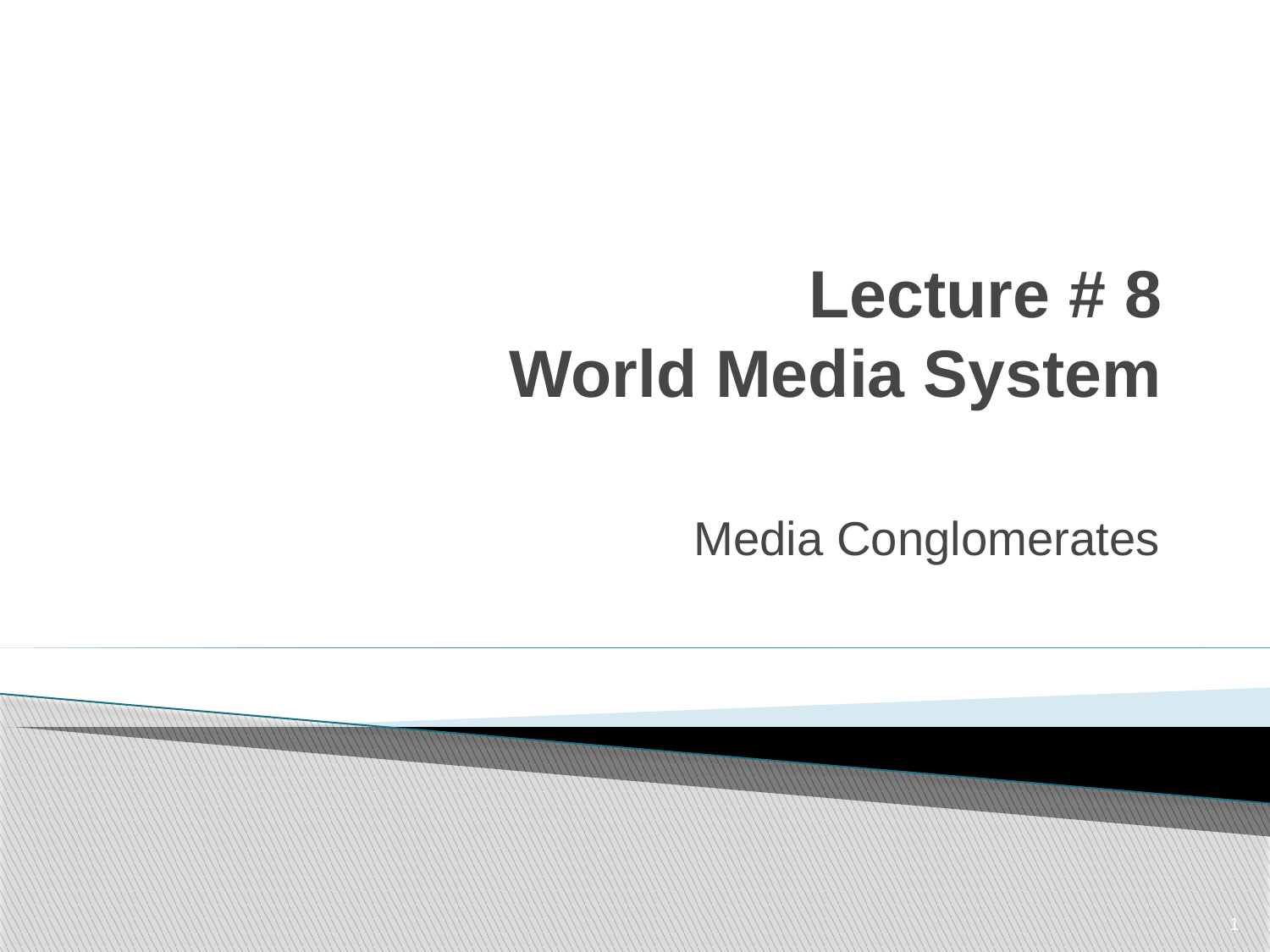

# Lecture # 8 World Media System
Media Conglomerates

1